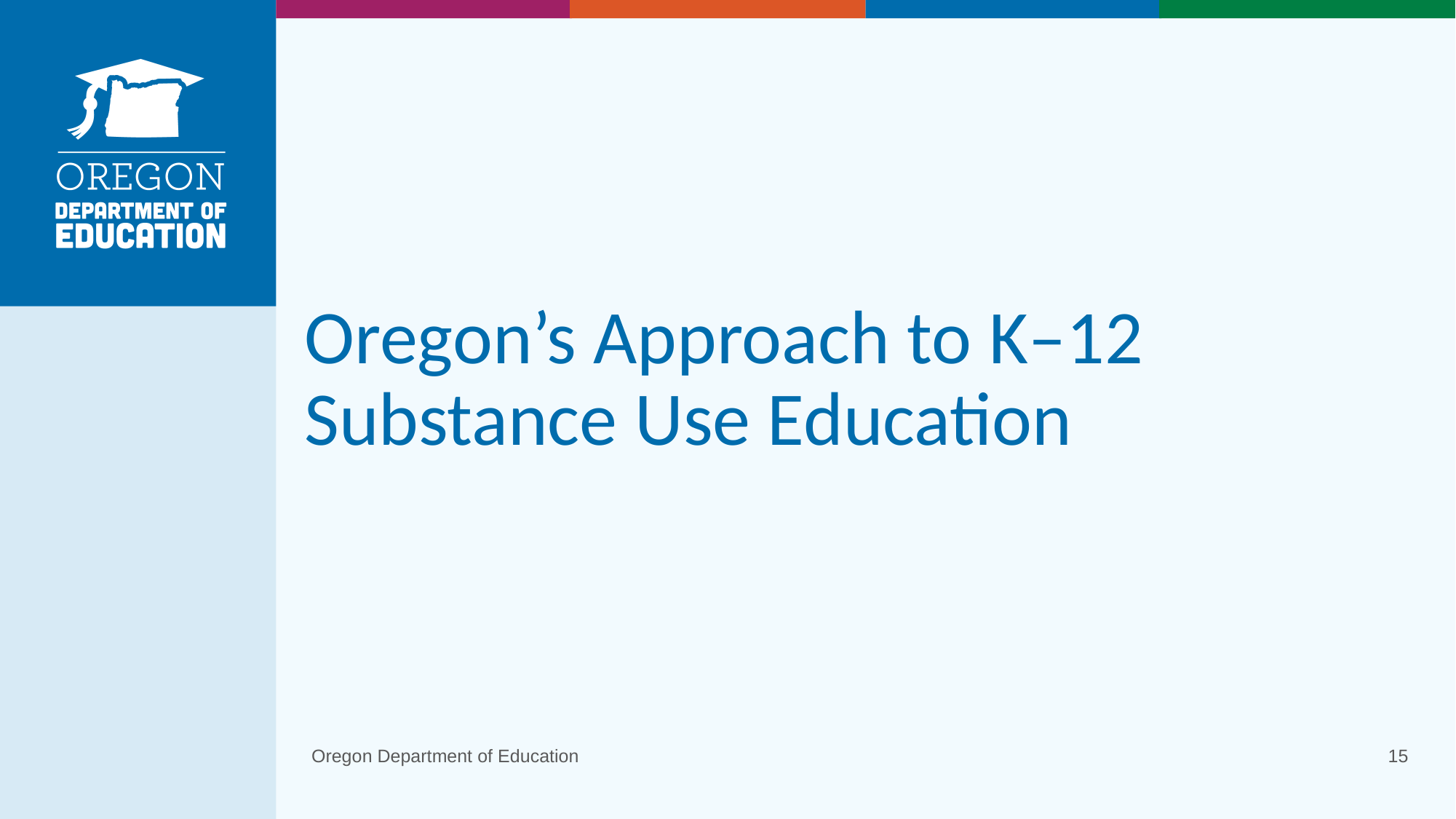

# Oregon’s Approach to K–12 Substance Use Education
Oregon Department of Education
15